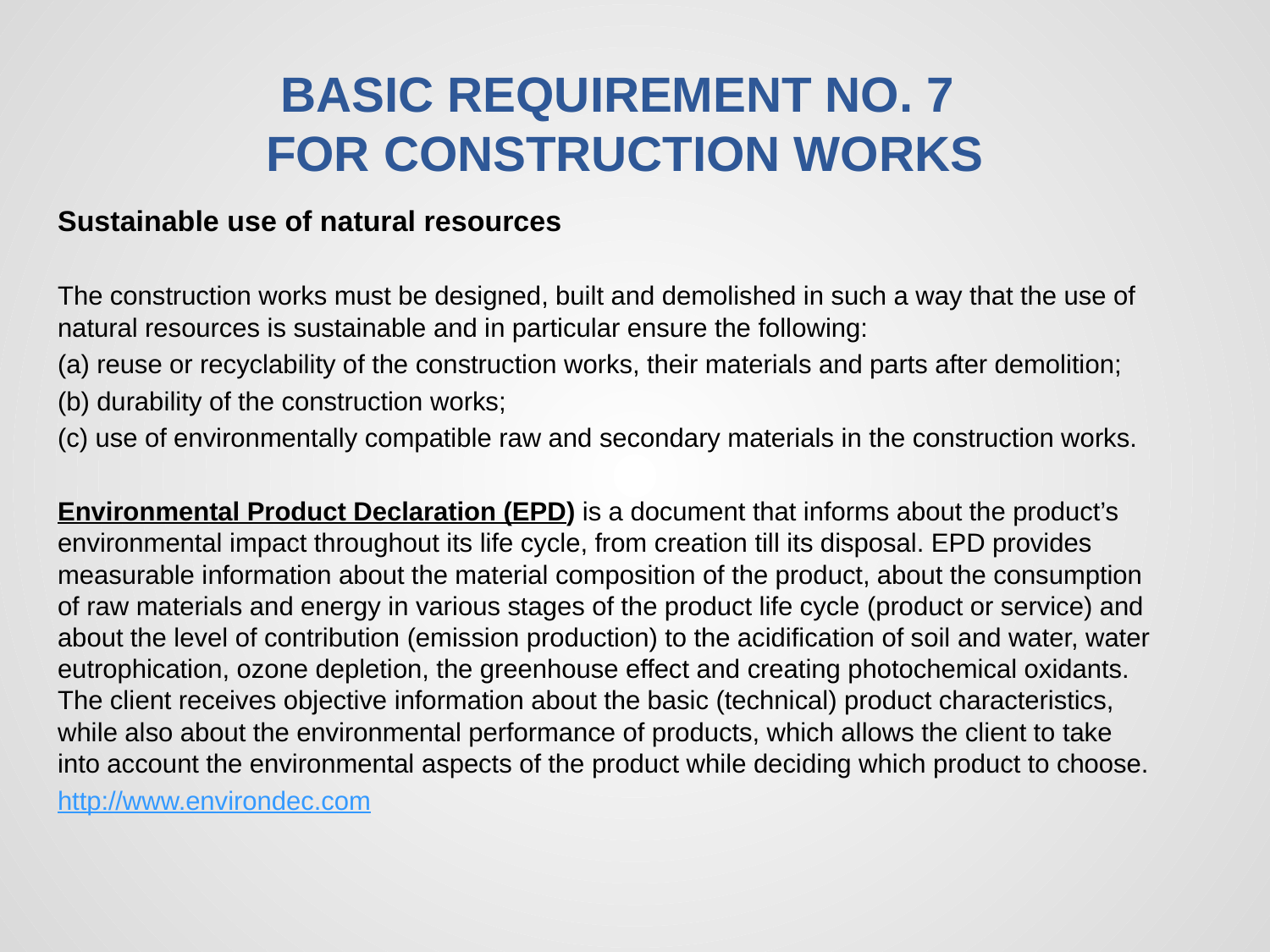

# BASIC REQUIREMENT NO. 7 FOR CONSTRUCTION WORKS
Sustainable use of natural resources

The construction works must be designed, built and demolished in such a way that the use of natural resources is sustainable and in particular ensure the following:
(a) reuse or recyclability of the construction works, their materials and parts after demolition;
(b) durability of the construction works;
(c) use of environmentally compatible raw and secondary materials in the construction works.

Environmental Product Declaration (EPD) is a document that informs about the product’s environmental impact throughout its life cycle, from creation till its disposal. EPD provides measurable information about the material composition of the product, about the consumption of raw materials and energy in various stages of the product life cycle (product or service) and about the level of contribution (emission production) to the acidification of soil and water, water eutrophication, ozone depletion, the greenhouse effect and creating photochemical oxidants. The client receives objective information about the basic (technical) product characteristics, while also about the environmental performance of products, which allows the client to take into account the environmental aspects of the product while deciding which product to choose.
http://www.environdec.com